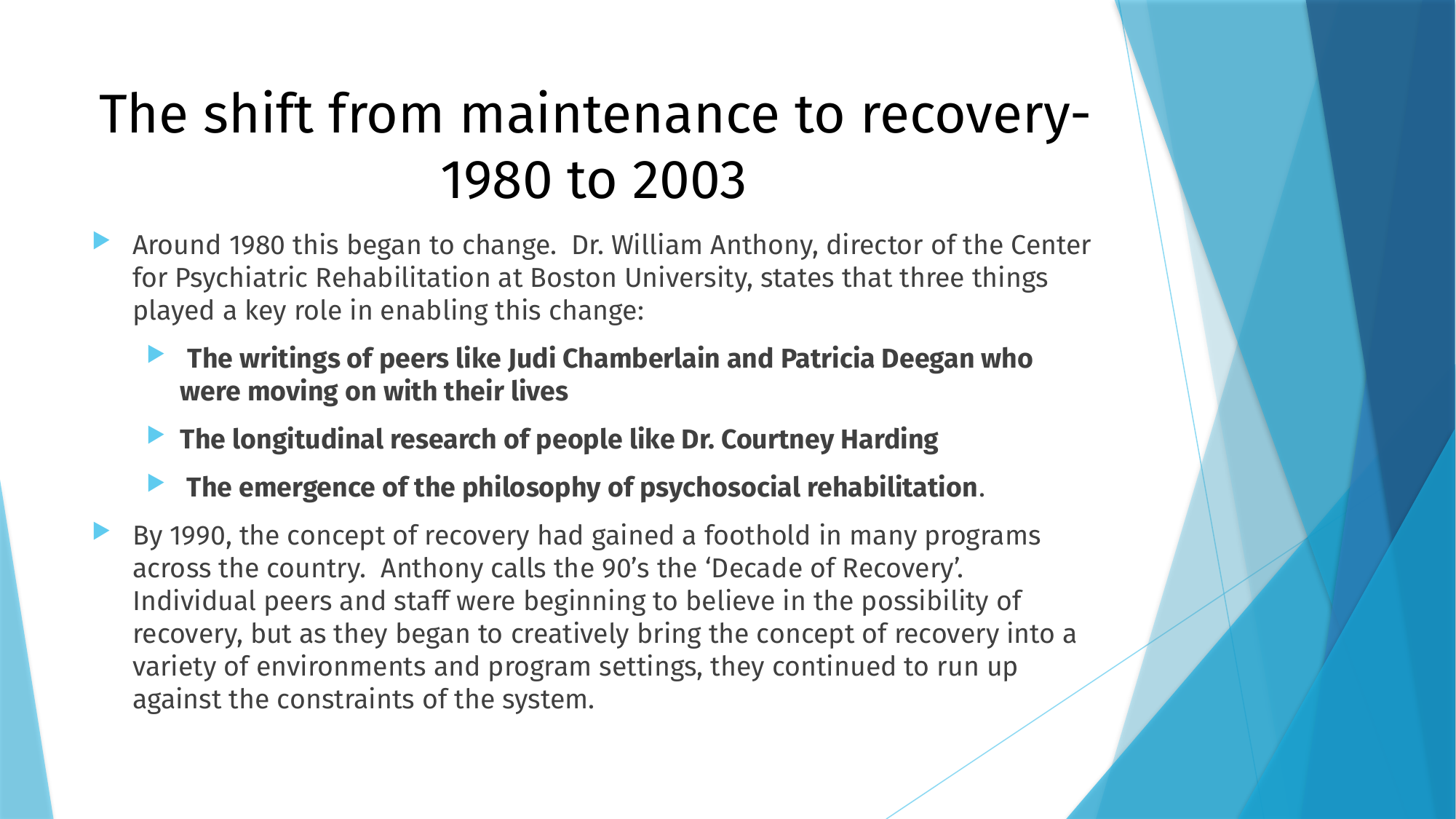

# The shift from maintenance to recovery-1980 to 2003
Around 1980 this began to change.  Dr. William Anthony, director of the Center for Psychiatric Rehabilitation at Boston University, states that three things played a key role in enabling this change:
 The writings of peers like Judi Chamberlain and Patricia Deegan who were moving on with their lives
The longitudinal research of people like Dr. Courtney Harding
 The emergence of the philosophy of psychosocial rehabilitation.
By 1990, the concept of recovery had gained a foothold in many programs across the country.  Anthony calls the 90’s the ‘Decade of Recovery’.  Individual peers and staff were beginning to believe in the possibility of recovery, but as they began to creatively bring the concept of recovery into a variety of environments and program settings, they continued to run up against the constraints of the system.